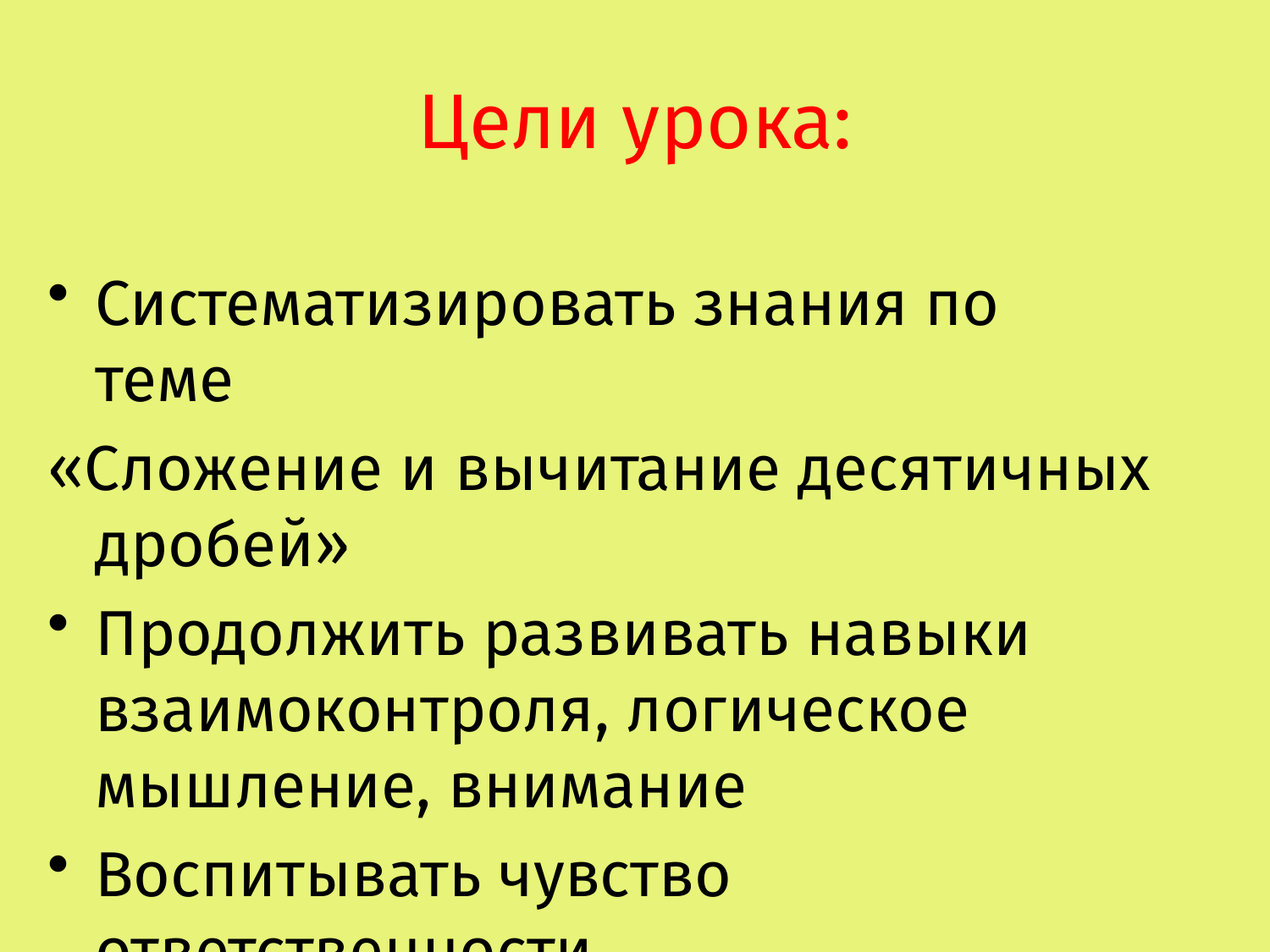

Цели урока:
Систематизировать знания по  теме
«Сложение и вычитание десятичных дробей»
Продолжить развивать навыки взаимоконтроля, логическое мышление, внимание
Воспитывать чувство ответственности